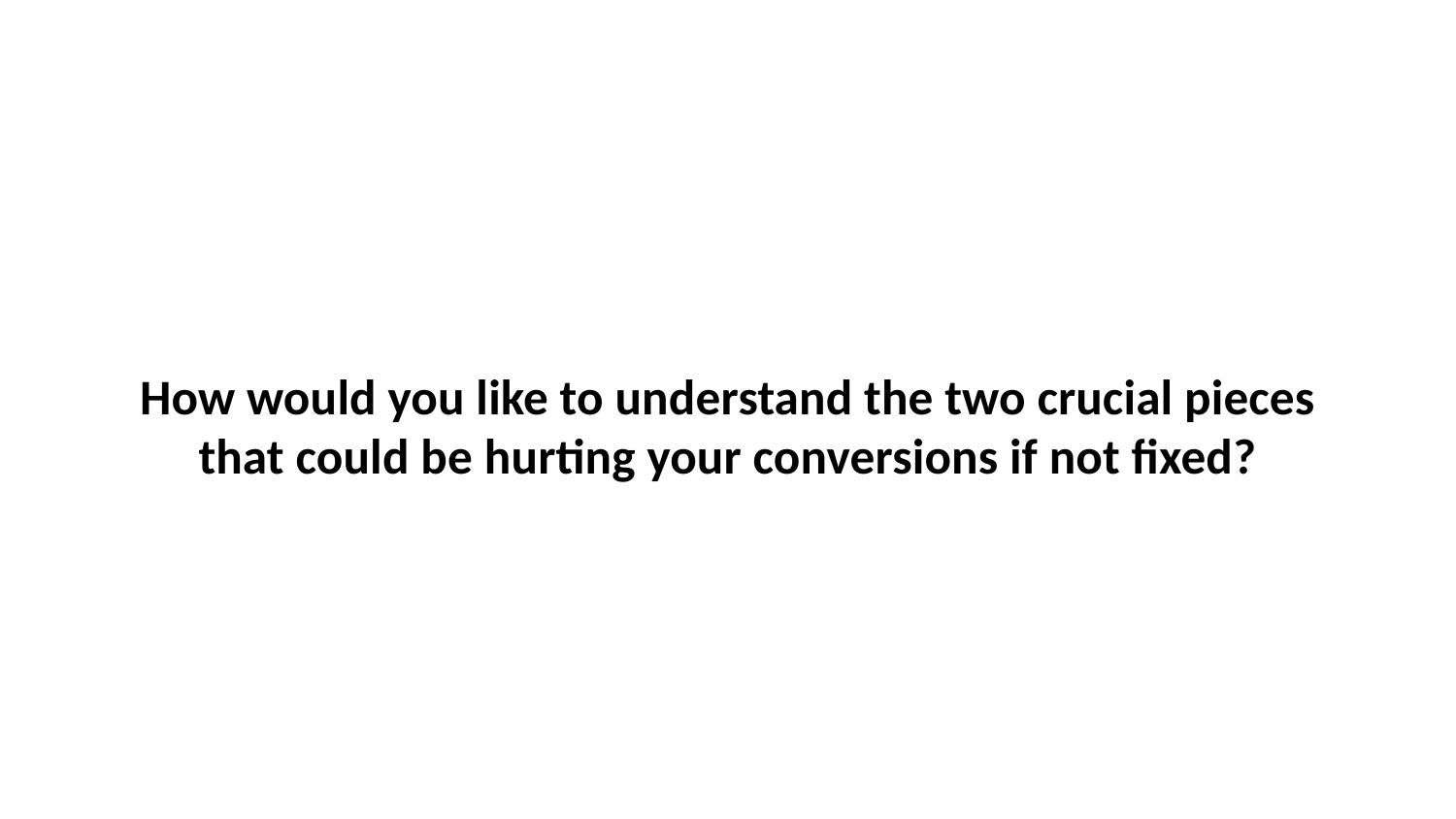

# How would you like to understand the two crucial pieces that could be hurting your conversions if not fixed?